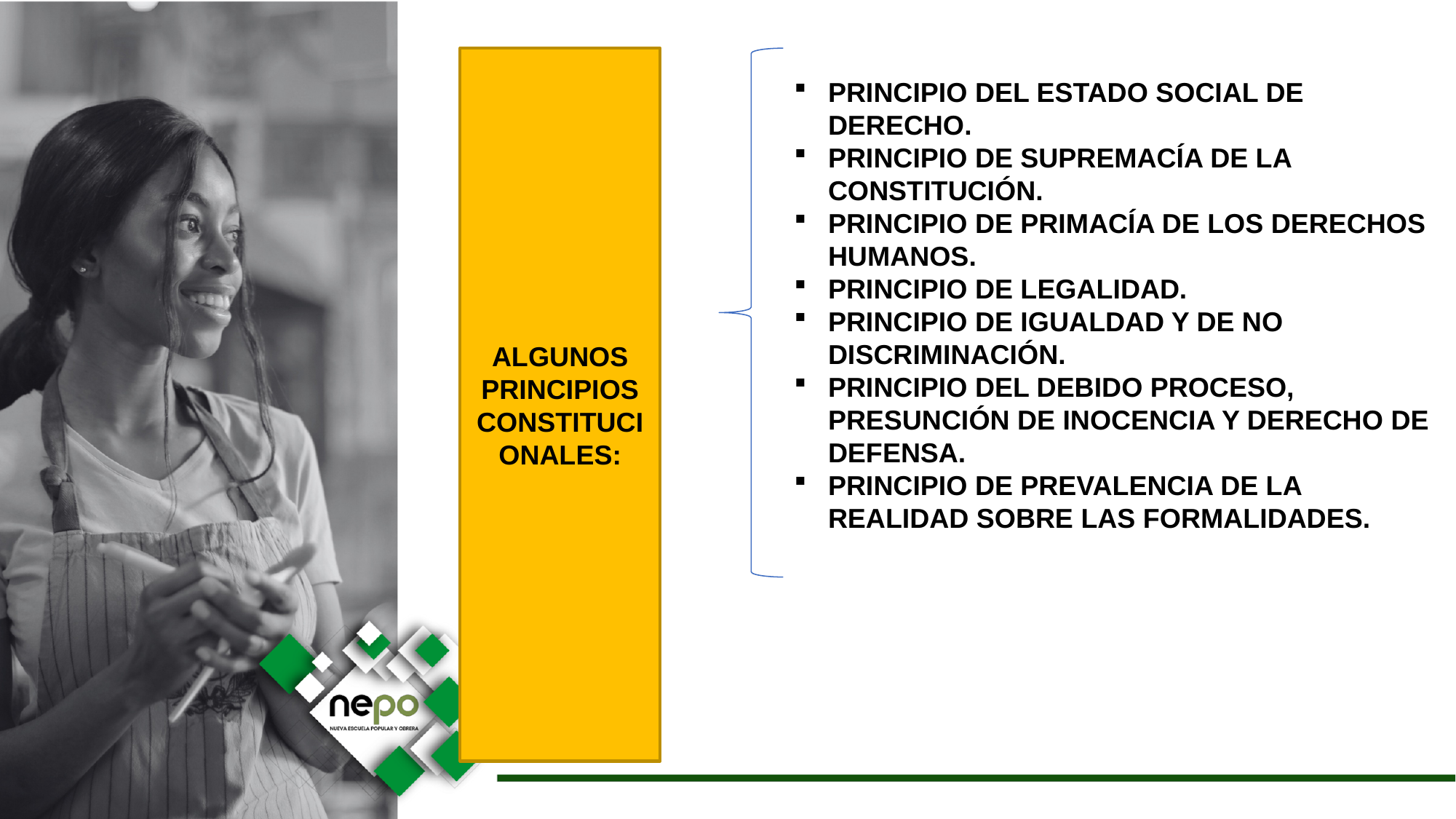

ALGUNOS PRINCIPIOS CONSTITUCIONALES:

PRINCIPIO DEL ESTADO SOCIAL DE DERECHO.
PRINCIPIO DE SUPREMACÍA DE LA CONSTITUCIÓN.
PRINCIPIO DE PRIMACÍA DE LOS DERECHOS HUMANOS.
PRINCIPIO DE LEGALIDAD.
PRINCIPIO DE IGUALDAD Y DE NO DISCRIMINACIÓN.
PRINCIPIO DEL DEBIDO PROCESO, PRESUNCIÓN DE INOCENCIA Y DERECHO DE DEFENSA.
PRINCIPIO DE PREVALENCIA DE LA REALIDAD SOBRE LAS FORMALIDADES.